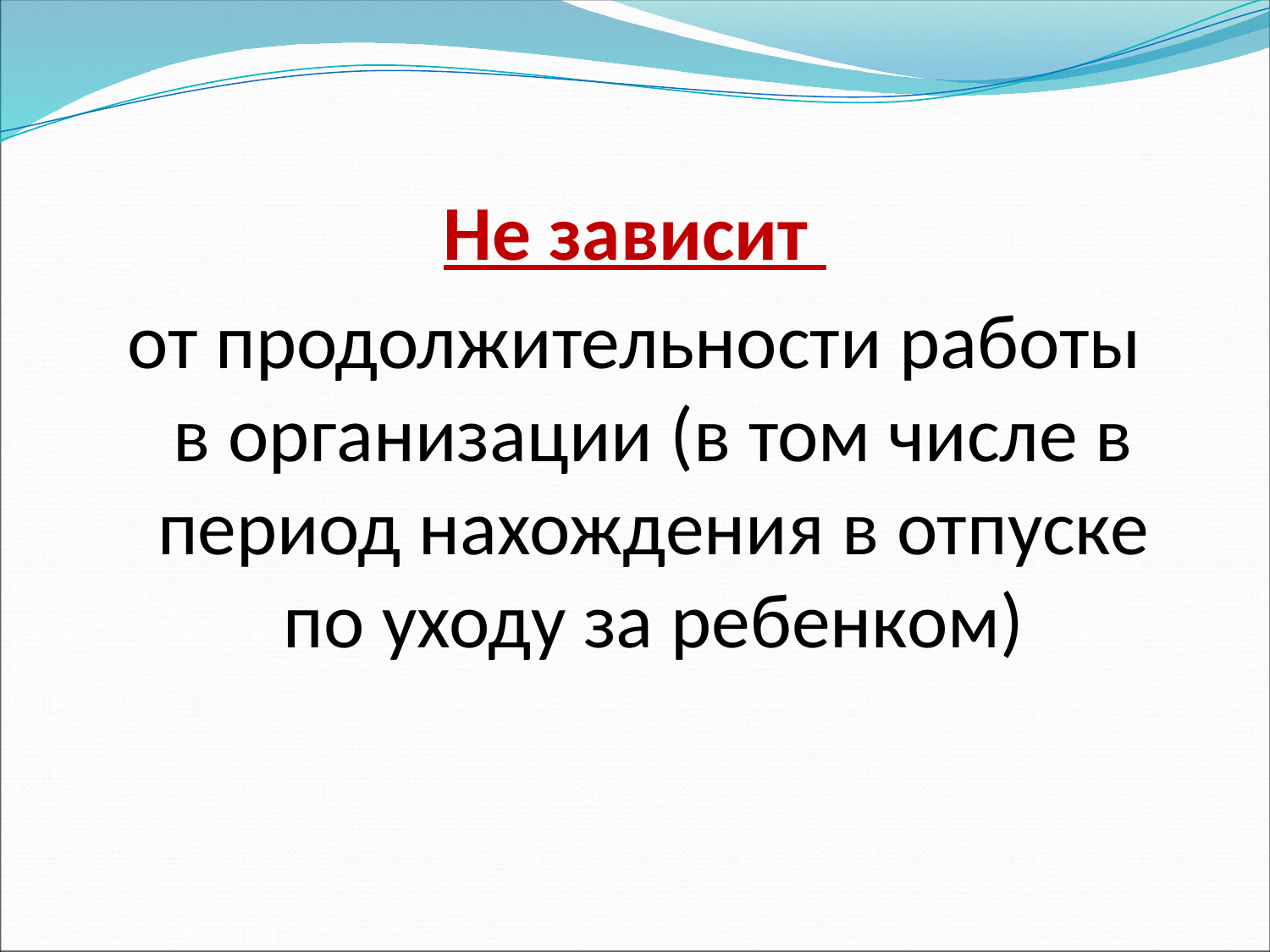

# Не зависит
от продолжительности работы в организации (в том числе в период нахождения в отпуске по уходу за ребенком)